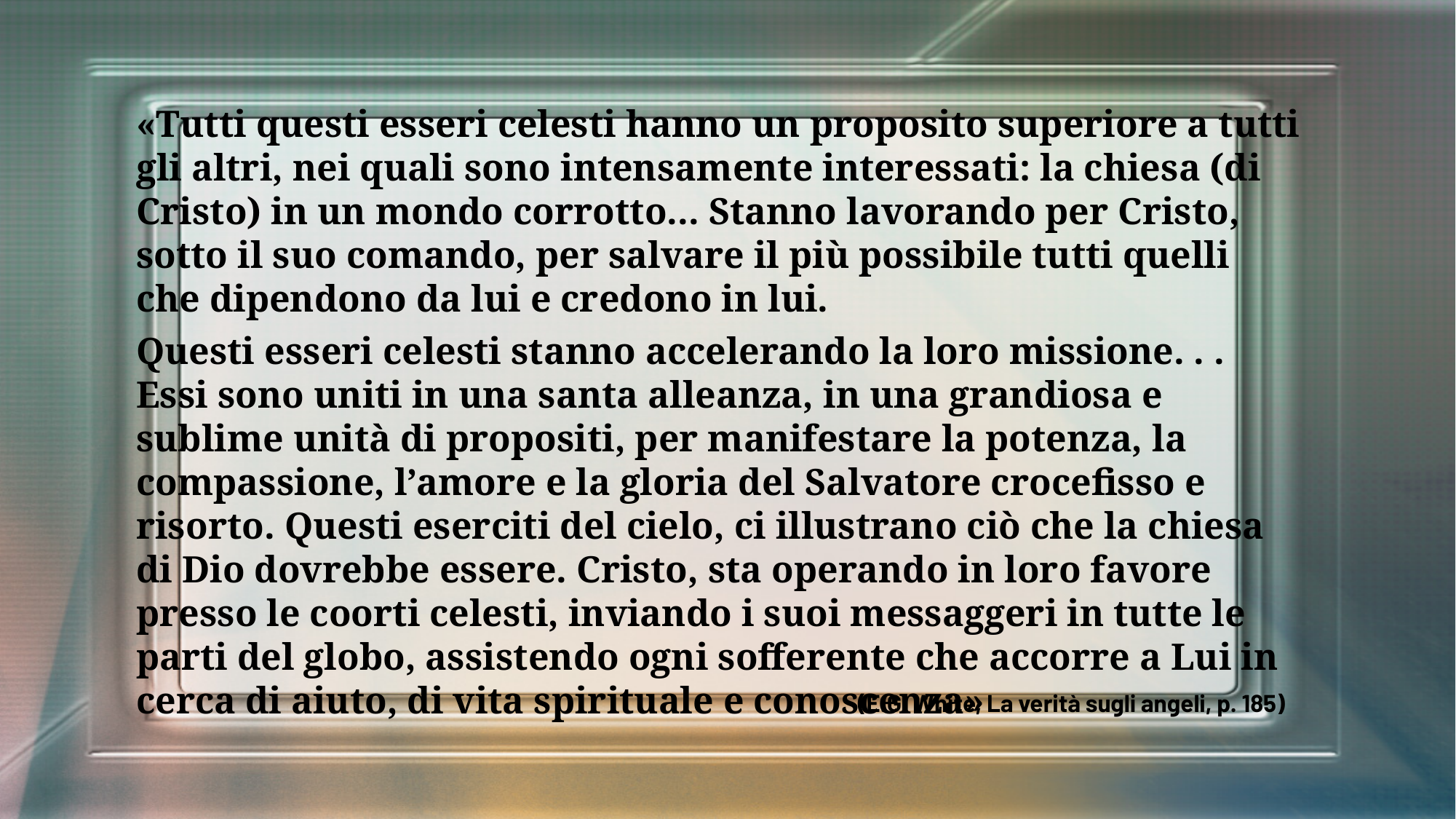

«Tutti questi esseri celesti hanno un proposito superiore a tutti gli altri, nei quali sono intensamente interessati: la chiesa (di Cristo) in un mondo corrotto... Stanno lavorando per Cristo, sotto il suo comando, per salvare il più possibile tutti quelli che dipendono da lui e credono in lui.
Questi esseri celesti stanno accelerando la loro missione. . . Essi sono uniti in una santa alleanza, in una grandiosa e sublime unità di propositi, per manifestare la potenza, la compassione, l’amore e la gloria del Salvatore crocefisso e risorto. Questi eserciti del cielo, ci illustrano ciò che la chiesa di Dio dovrebbe essere. Cristo, sta operando in loro favore presso le coorti celesti, inviando i suoi messaggeri in tutte le parti del globo, assistendo ogni sofferente che accorre a Lui in cerca di aiuto, di vita spirituale e conoscenza»
(E.G. White, La verità sugli angeli, p. 185)